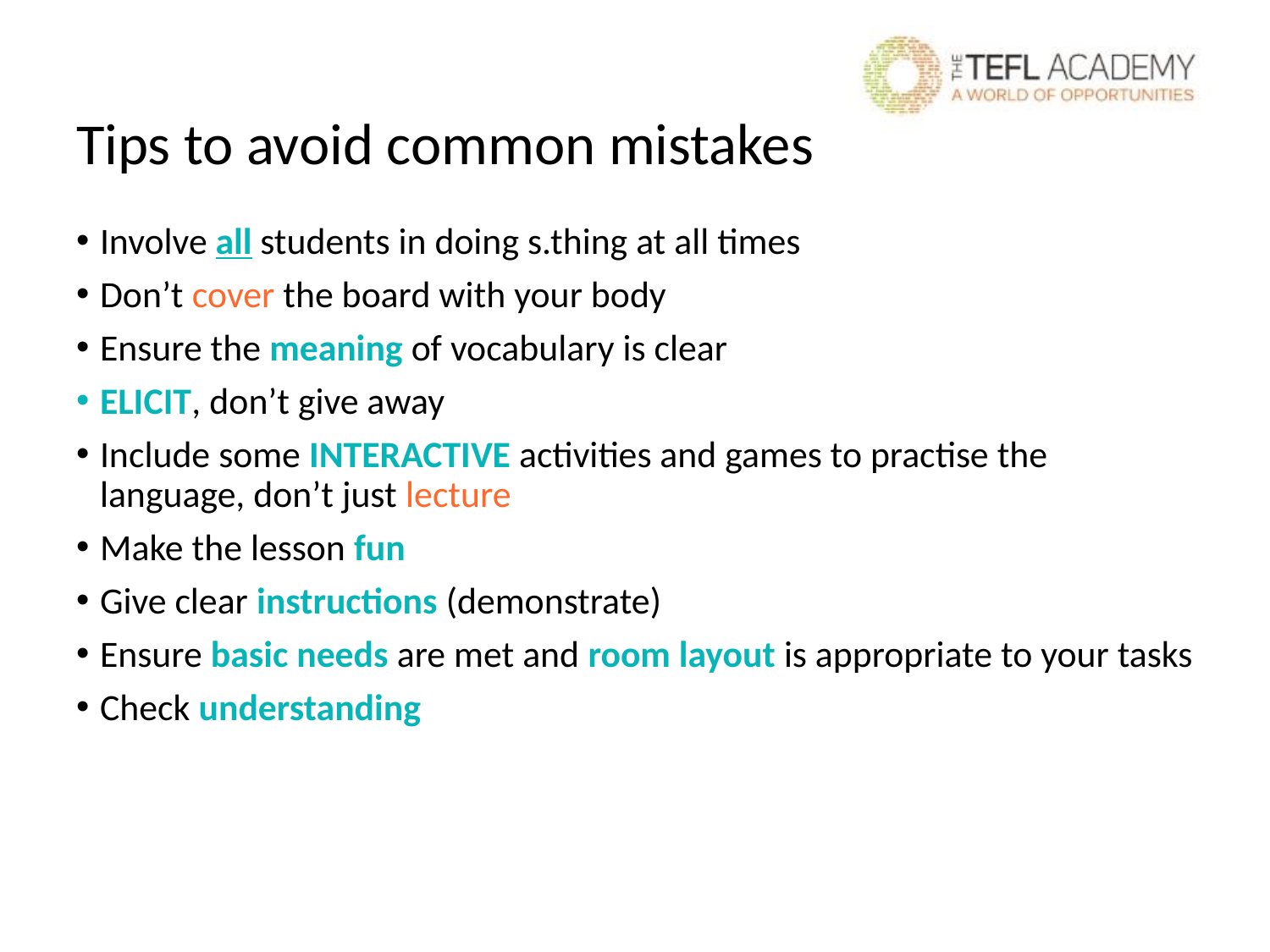

# Tips to avoid common mistakes
Involve all students in doing s.thing at all times
Don’t cover the board with your body
Ensure the meaning of vocabulary is clear
ELICIT, don’t give away
Include some INTERACTIVE activities and games to practise the language, don’t just lecture
Make the lesson fun
Give clear instructions (demonstrate)
Ensure basic needs are met and room layout is appropriate to your tasks
Check understanding